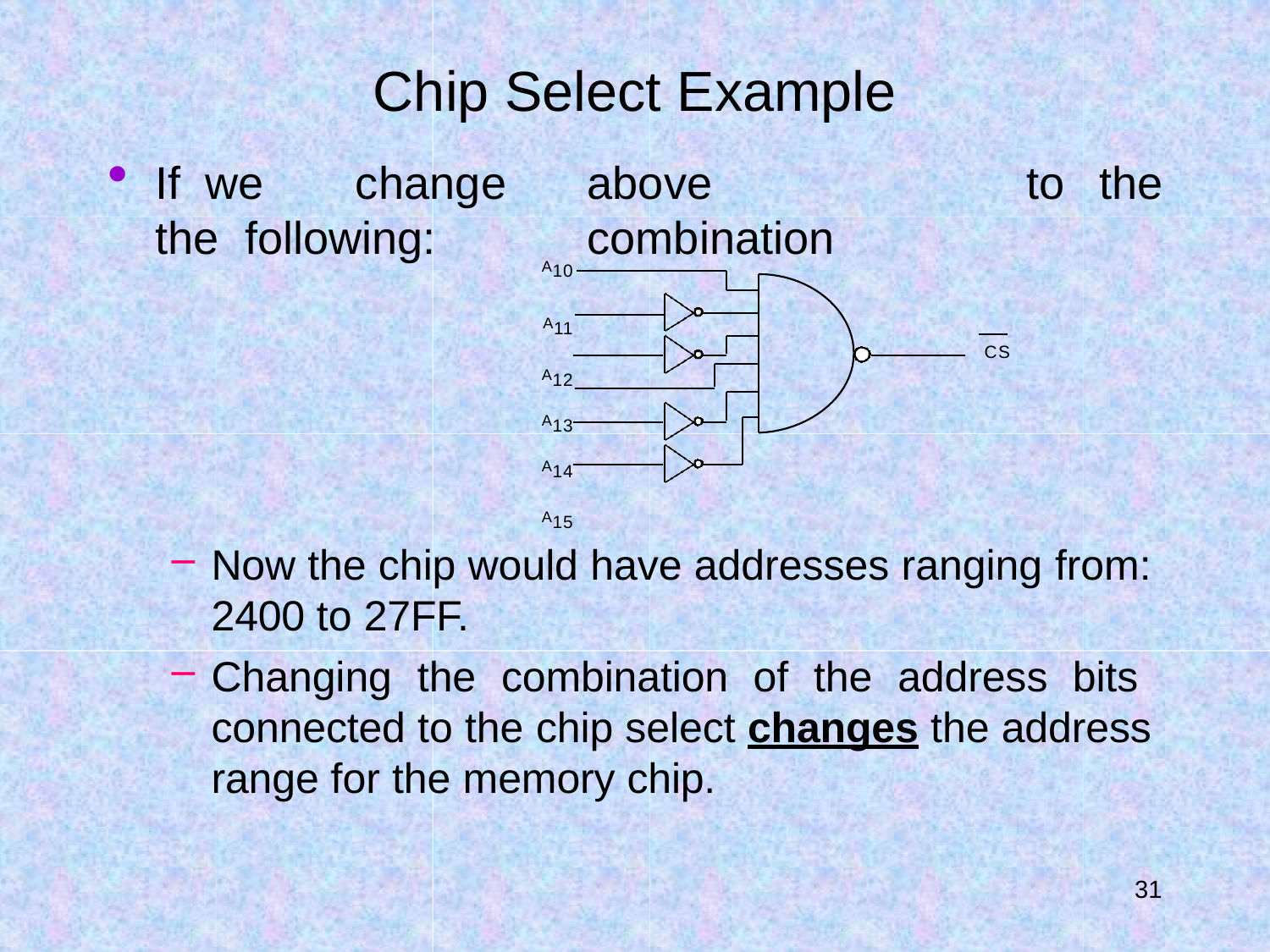

# Chip Select Example
If	we	change	the  following:
A10

A11
A12
A13
A14
A15
above	combination
to	the

CS

Now the chip would have addresses ranging from:  2400 to 27FF.
Changing the combination of the address bits  connected to the chip select changes the address  range for the memory chip.
31